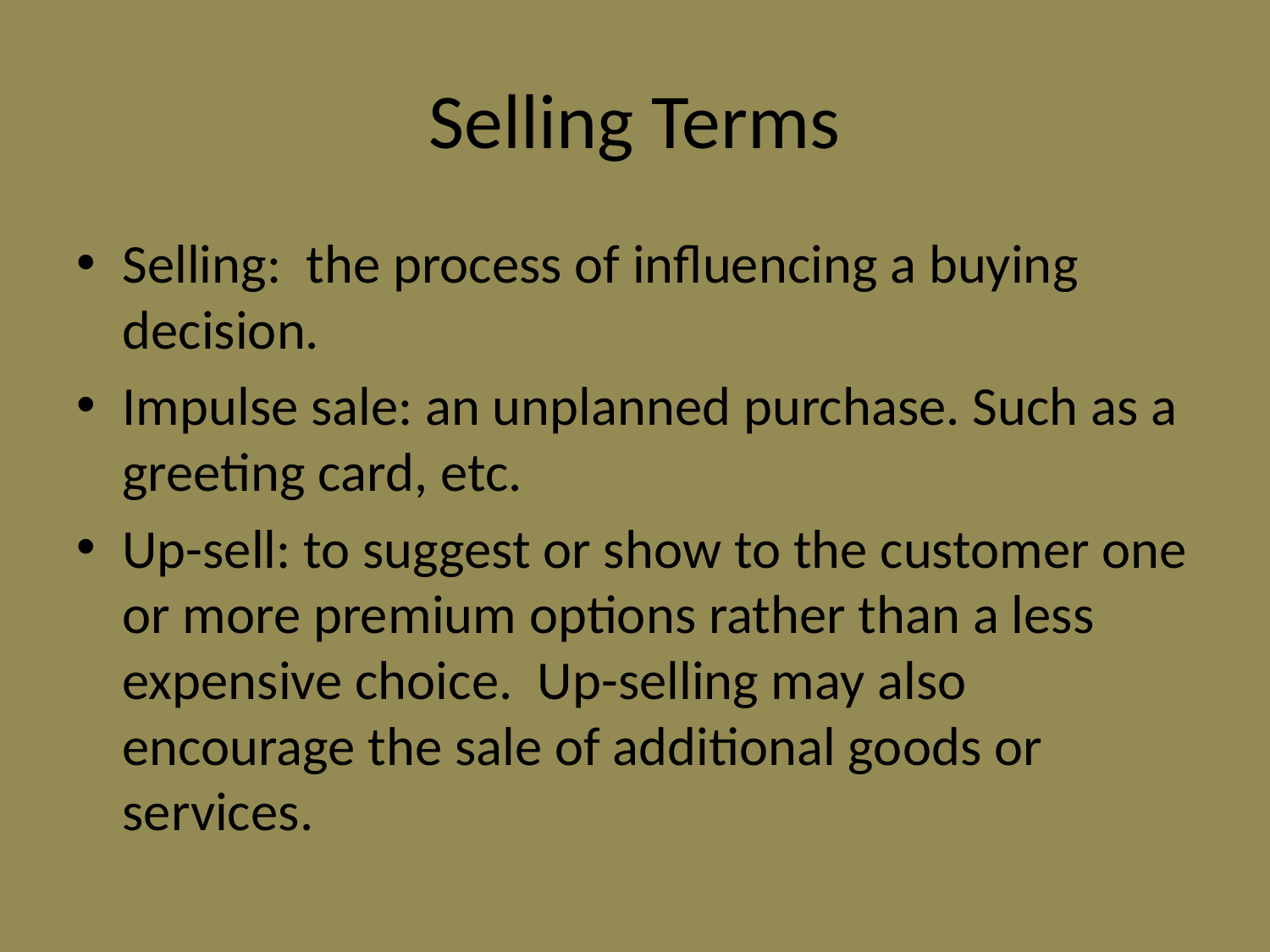

# Selling Terms
Selling:  the process of influencing a buying decision.
Impulse sale: an unplanned purchase. Such as a greeting card, etc.
Up-sell: to suggest or show to the customer one or more premium options rather than a less expensive choice.  Up-selling may also encourage the sale of additional goods or services.